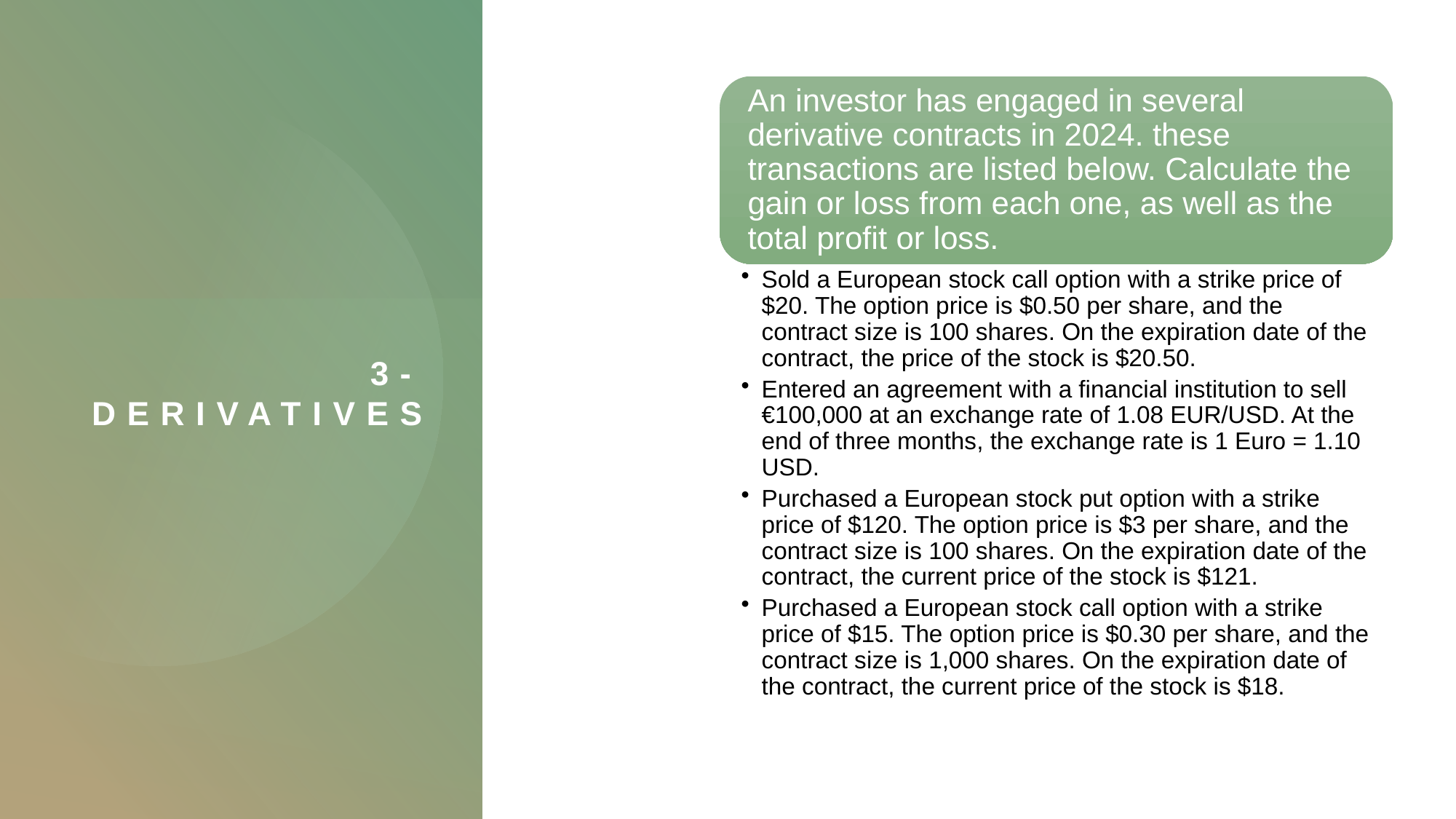

An investor has engaged in several derivative contracts in 2024. these transactions are listed below. Calculate the gain or loss from each one, as well as the total profit or loss.
Sold a European stock call option with a strike price of $20. The option price is $0.50 per share, and the contract size is 100 shares. On the expiration date of the contract, the price of the stock is $20.50.
Entered an agreement with a financial institution to sell €100,000 at an exchange rate of 1.08 EUR/USD. At the end of three months, the exchange rate is 1 Euro = 1.10 USD.
Purchased a European stock put option with a strike price of $120. The option price is $3 per share, and the contract size is 100 shares. On the expiration date of the contract, the current price of the stock is $121.
Purchased a European stock call option with a strike price of $15. The option price is $0.30 per share, and the contract size is 1,000 shares. On the expiration date of the contract, the current price of the stock is $18.

# 3- Derıvatıves